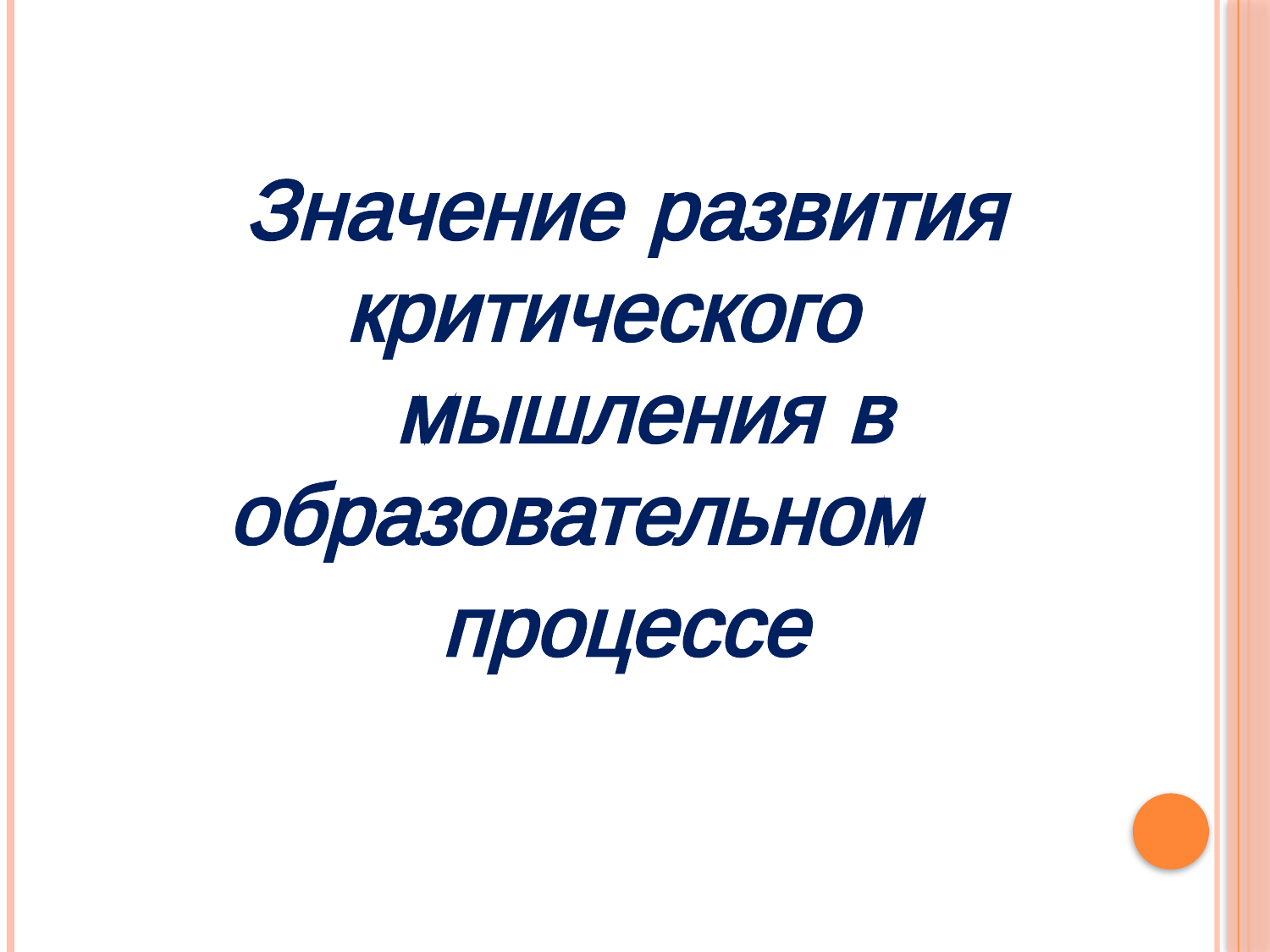

Значение развития критического    мышления в образовательном
процессе

#